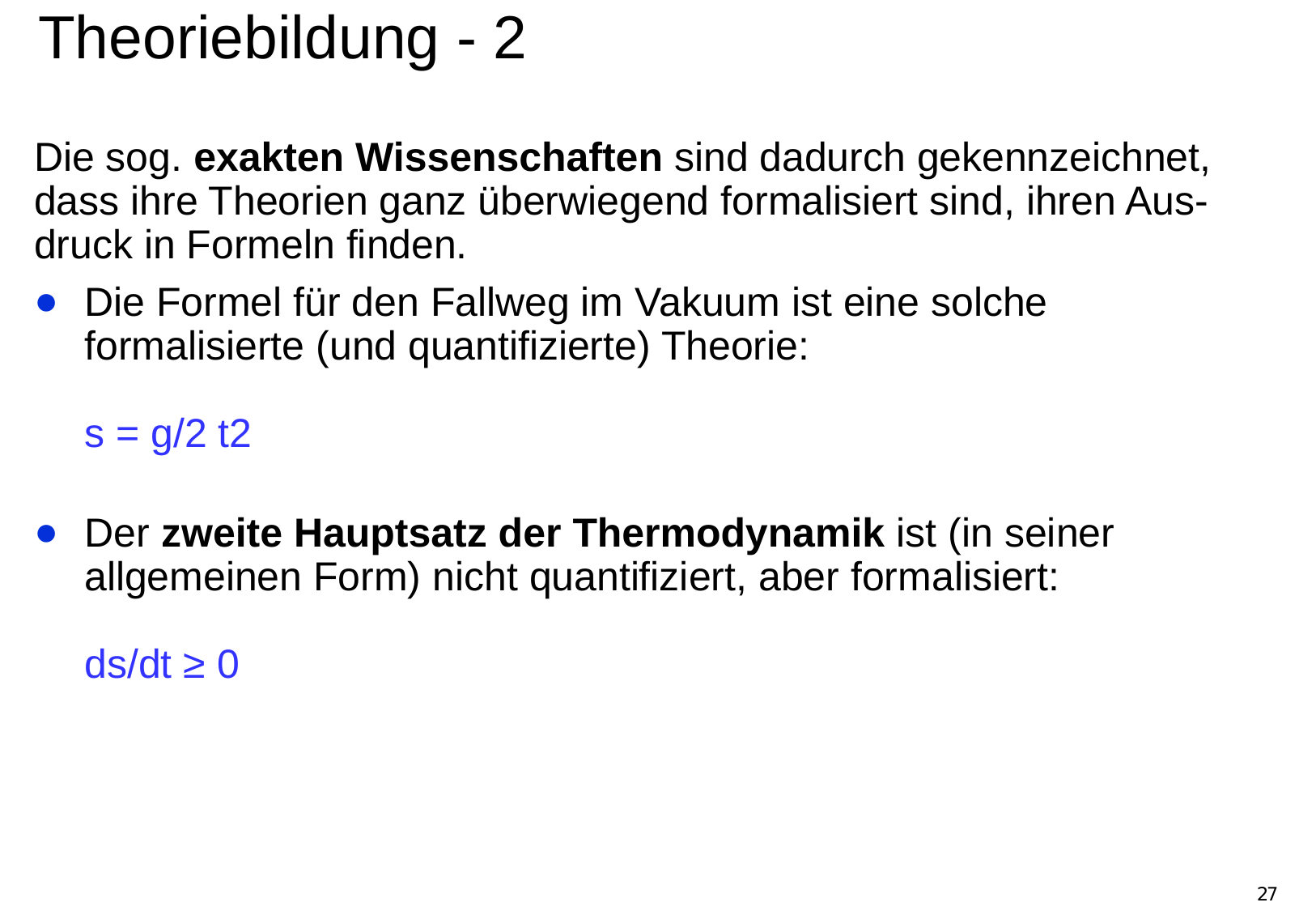

# Theoriebildung - 2
Die sog. exakten Wissenschaften sind dadurch gekennzeichnet, dass ihre Theorien ganz überwiegend formalisiert sind, ihren Aus-druck in Formeln finden.
Die Formel für den Fallweg im Vakuum ist eine solche formalisierte (und quantifizierte) Theorie:
s = g/2 t2
Der zweite Hauptsatz der Thermodynamik ist (in seiner allgemeinen Form) nicht quantifiziert, aber formalisiert:
ds/dt ≥ 0
27